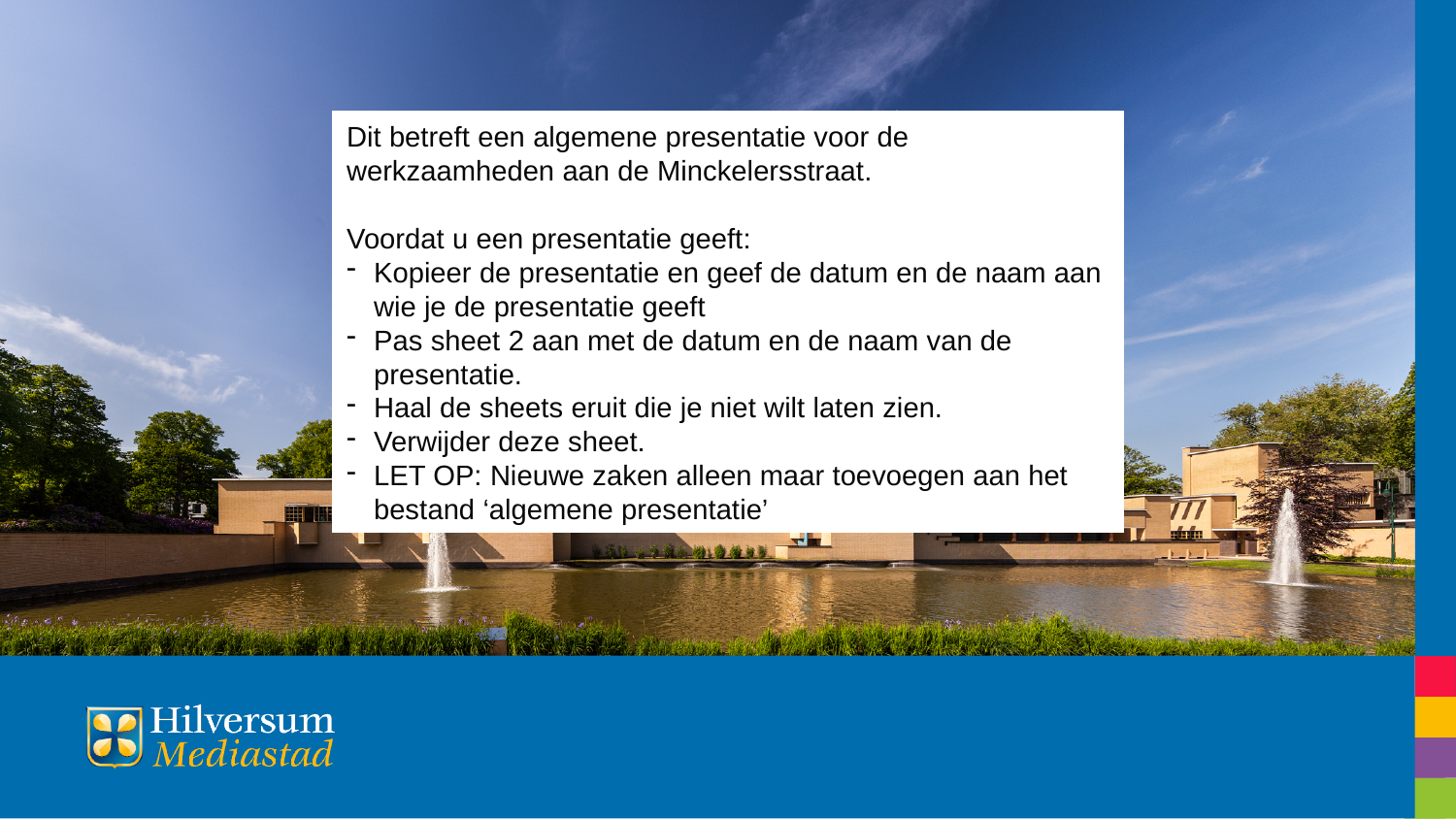

Dit betreft een algemene presentatie voor de werkzaamheden aan de Minckelersstraat.

Voordat u een presentatie geeft:
Kopieer de presentatie en geef de datum en de naam aan wie je de presentatie geeft
Pas sheet 2 aan met de datum en de naam van de presentatie.
Haal de sheets eruit die je niet wilt laten zien.
Verwijder deze sheet.
LET OP: Nieuwe zaken alleen maar toevoegen aan het bestand ‘algemene presentatie’